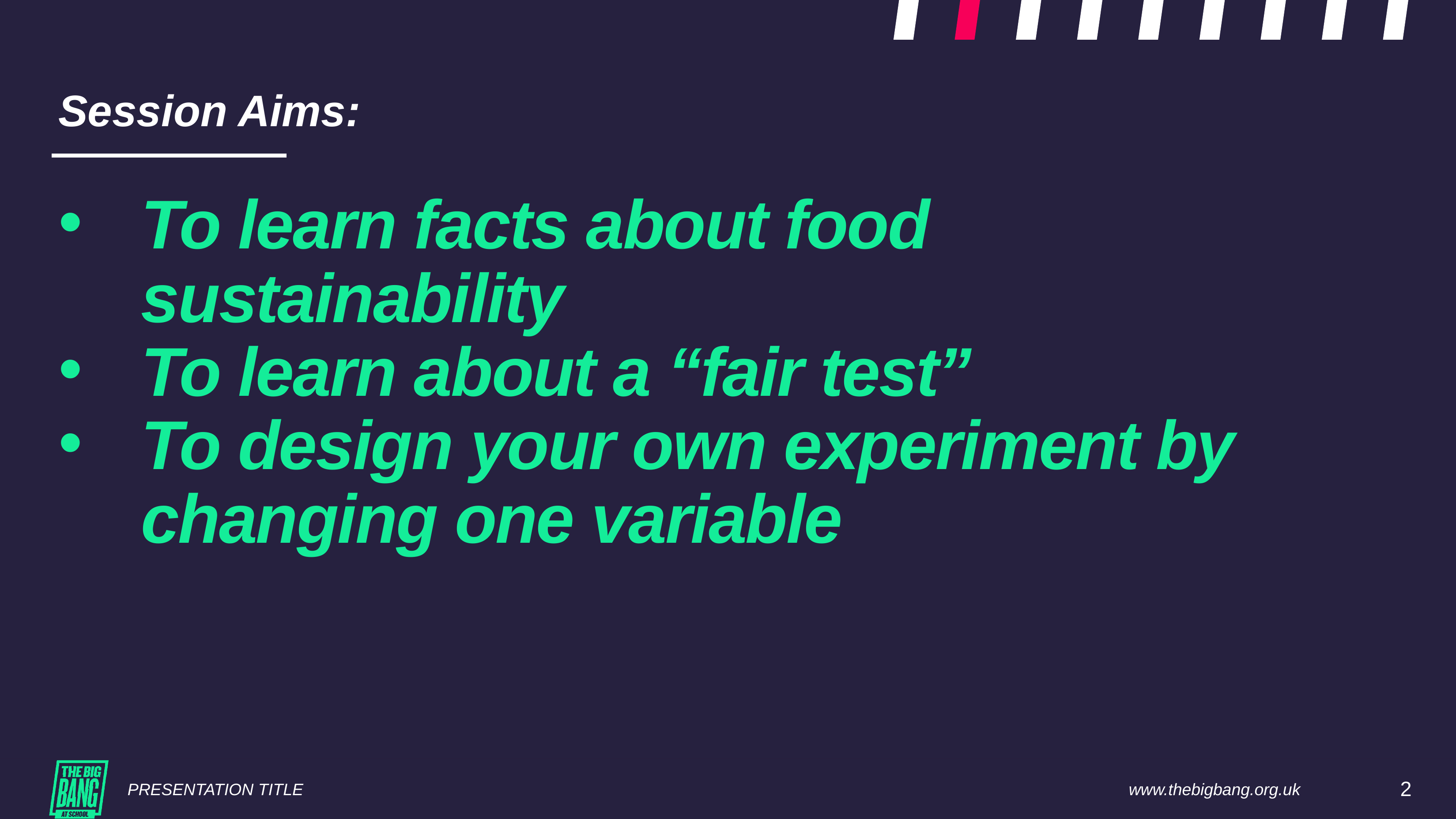

Session Aims:
To learn facts about food sustainability
To learn about a “fair test”
To design your own experiment by changing one variable